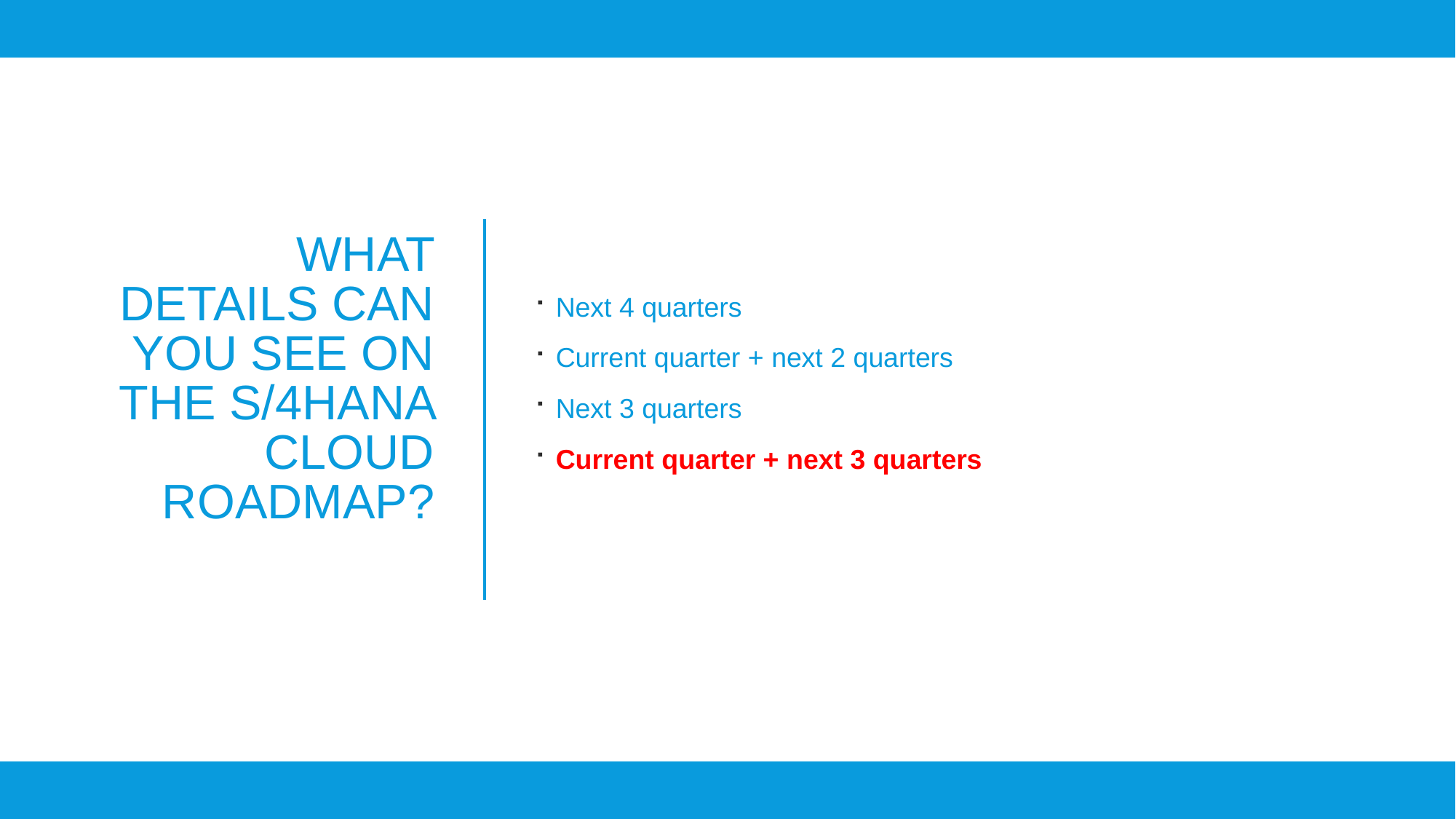

Next 4 quarters
Current quarter + next 2 quarters
Next 3 quarters
Current quarter + next 3 quarters

# What details can you see on the S/4HANA Cloud roadmap?